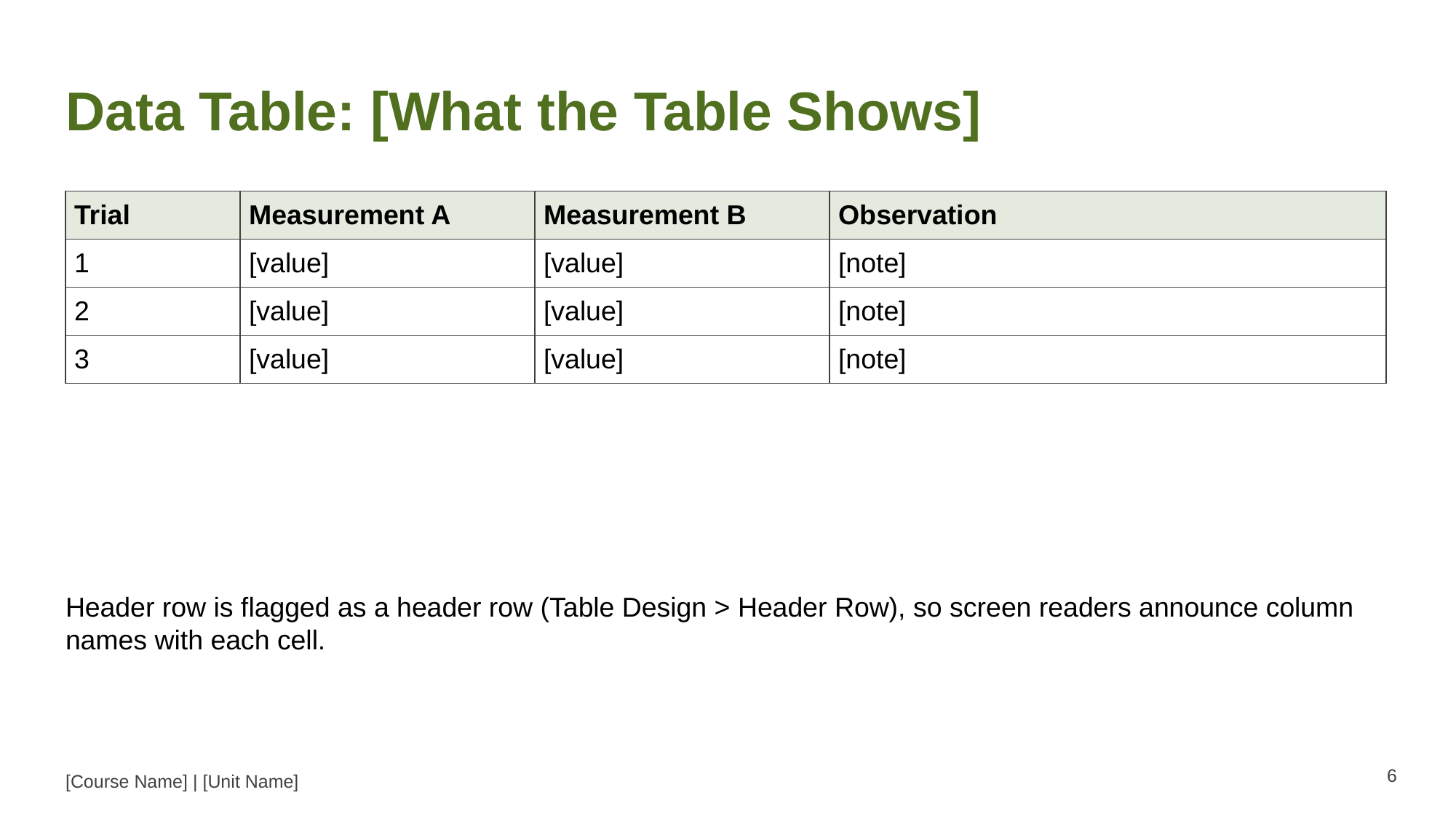

Data Table: [What the Table Shows]
| Trial | Measurement A | Measurement B | Observation |
| --- | --- | --- | --- |
| 1 | [value] | [value] | [note] |
| 2 | [value] | [value] | [note] |
| 3 | [value] | [value] | [note] |
Header row is flagged as a header row (Table Design > Header Row), so screen readers announce column names with each cell.
6